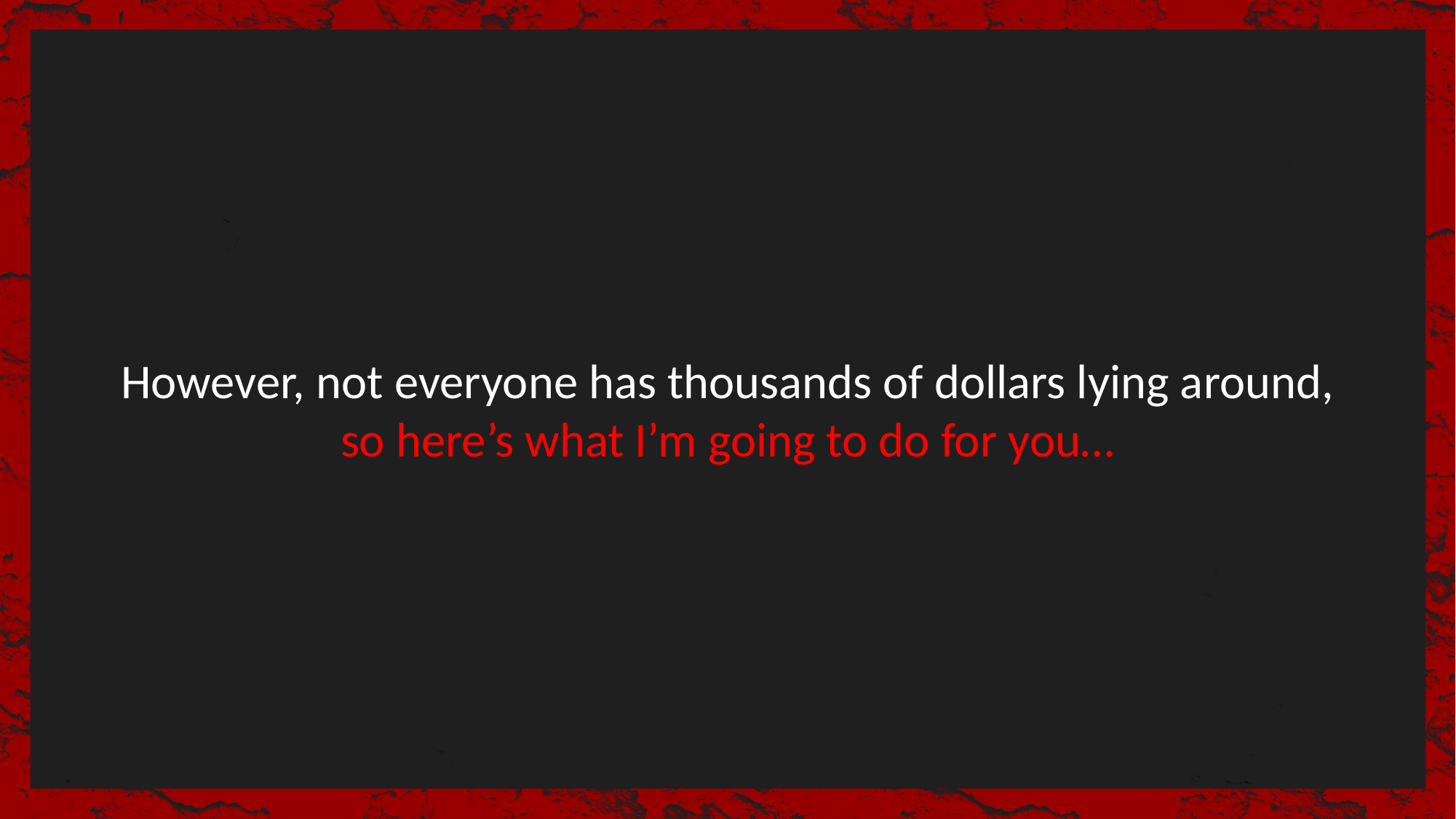

However, not everyone has thousands of dollars lying around,
so here’s what I’m going to do for you…